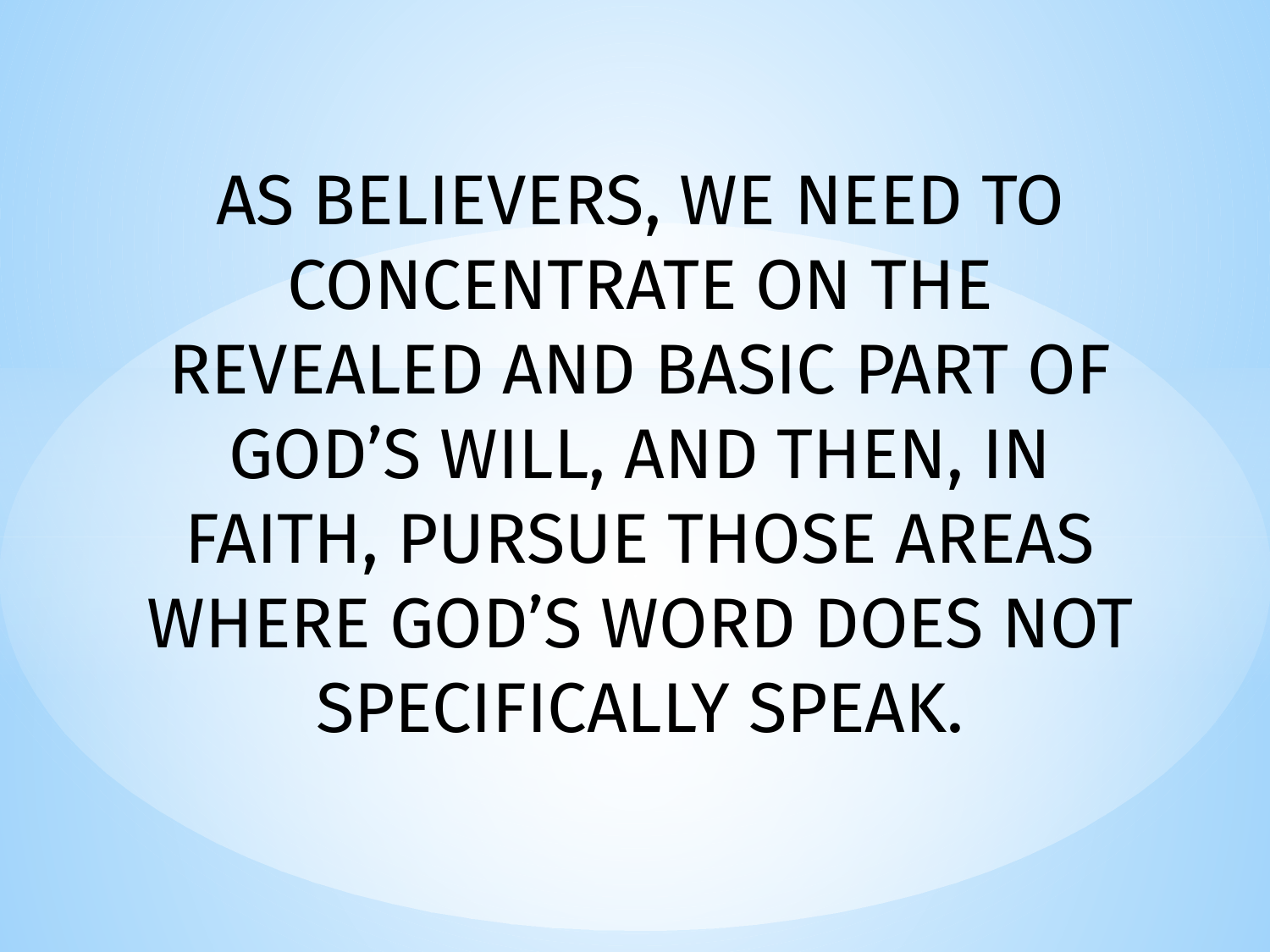

AS BELIEVERS, WE NEED TO CONCENTRATE ON THE REVEALED AND BASIC PART OF GOD’S WILL, AND THEN, IN FAITH, PURSUE THOSE AREAS WHERE GOD’S WORD DOES NOT SPECIFICALLY SPEAK.